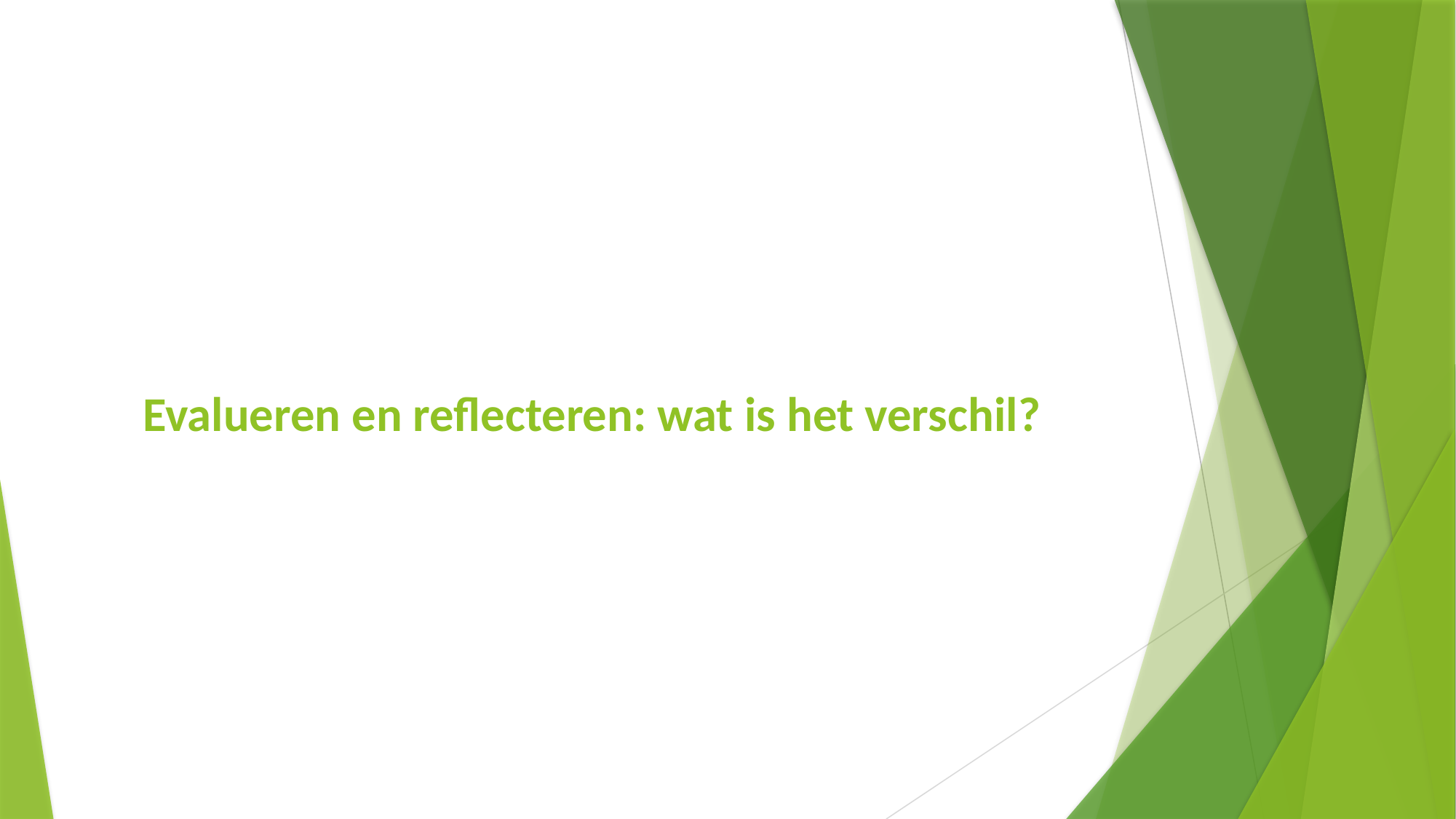

Evalueren en reflecteren: wat is het verschil?